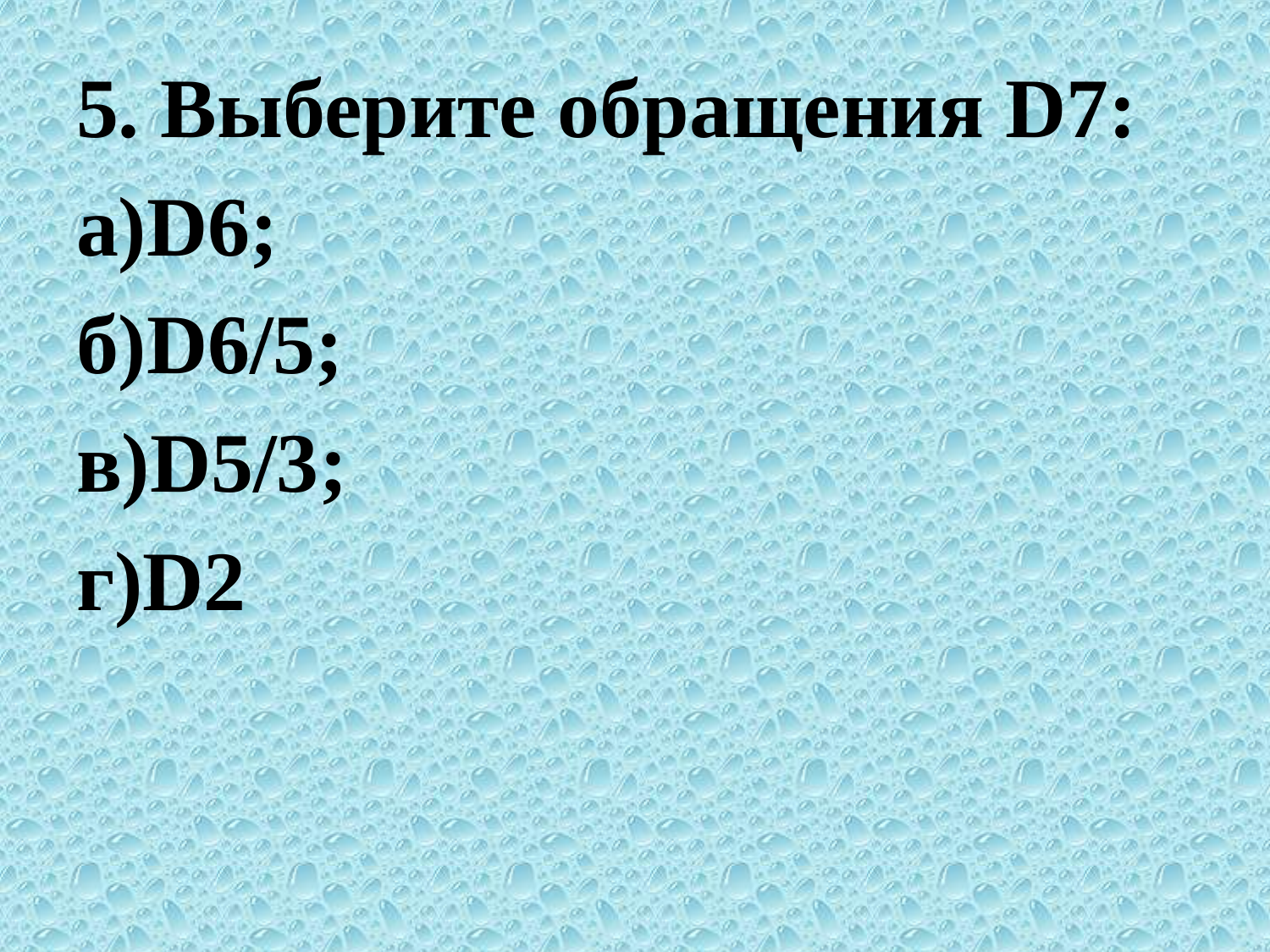

5. Выберите обращения D7:
а)D6;
б)D6/5;
в)D5/3;
г)D2